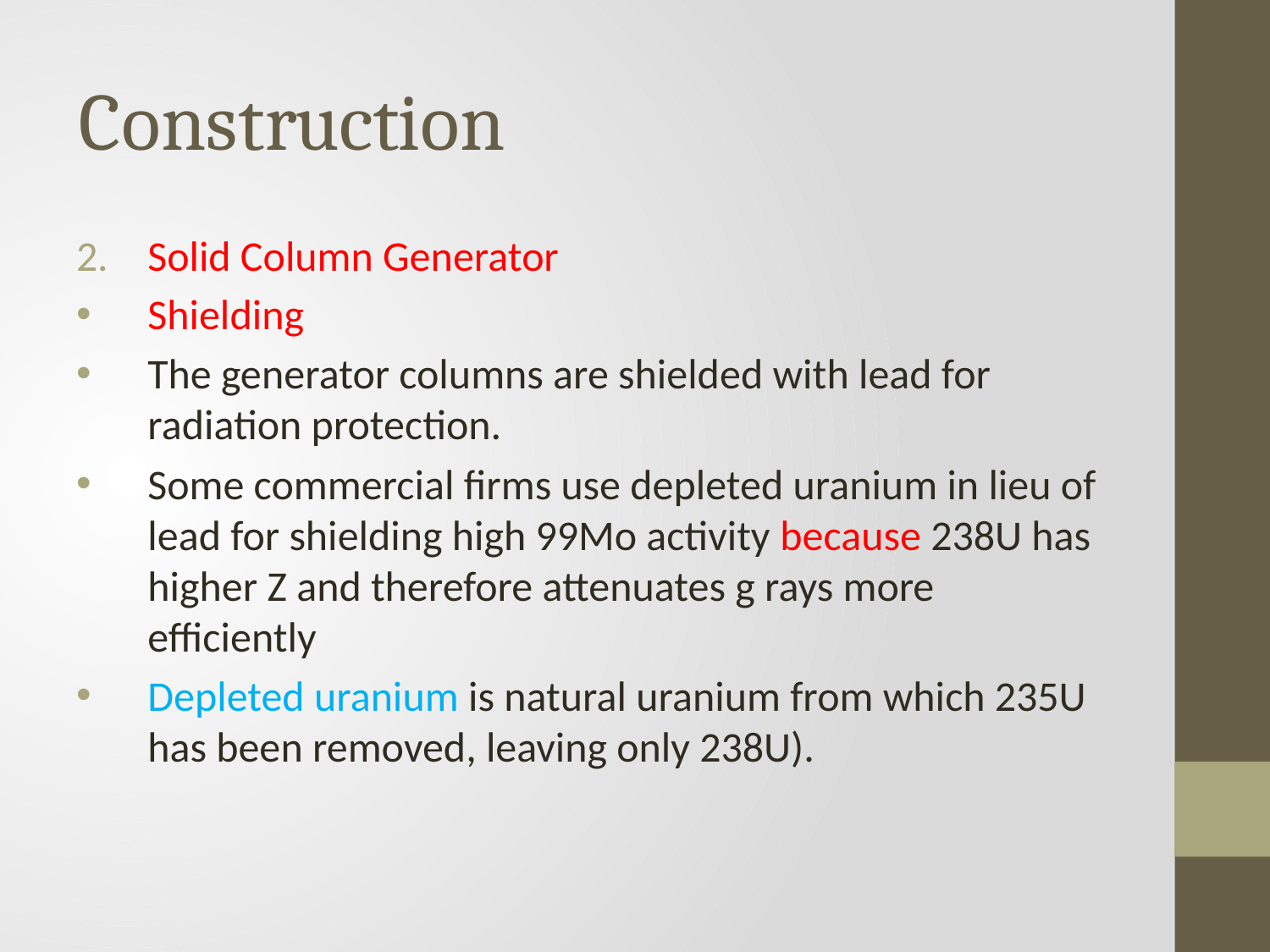

# Construction
Solid Column Generator
Shielding
The generator columns are shielded with lead for radiation protection.
Some commercial firms use depleted uranium in lieu of lead for shielding high 99Mo activity because 238U has higher Z and therefore attenuates g rays more efficiently
Depleted uranium is natural uranium from which 235U has been removed, leaving only 238U).